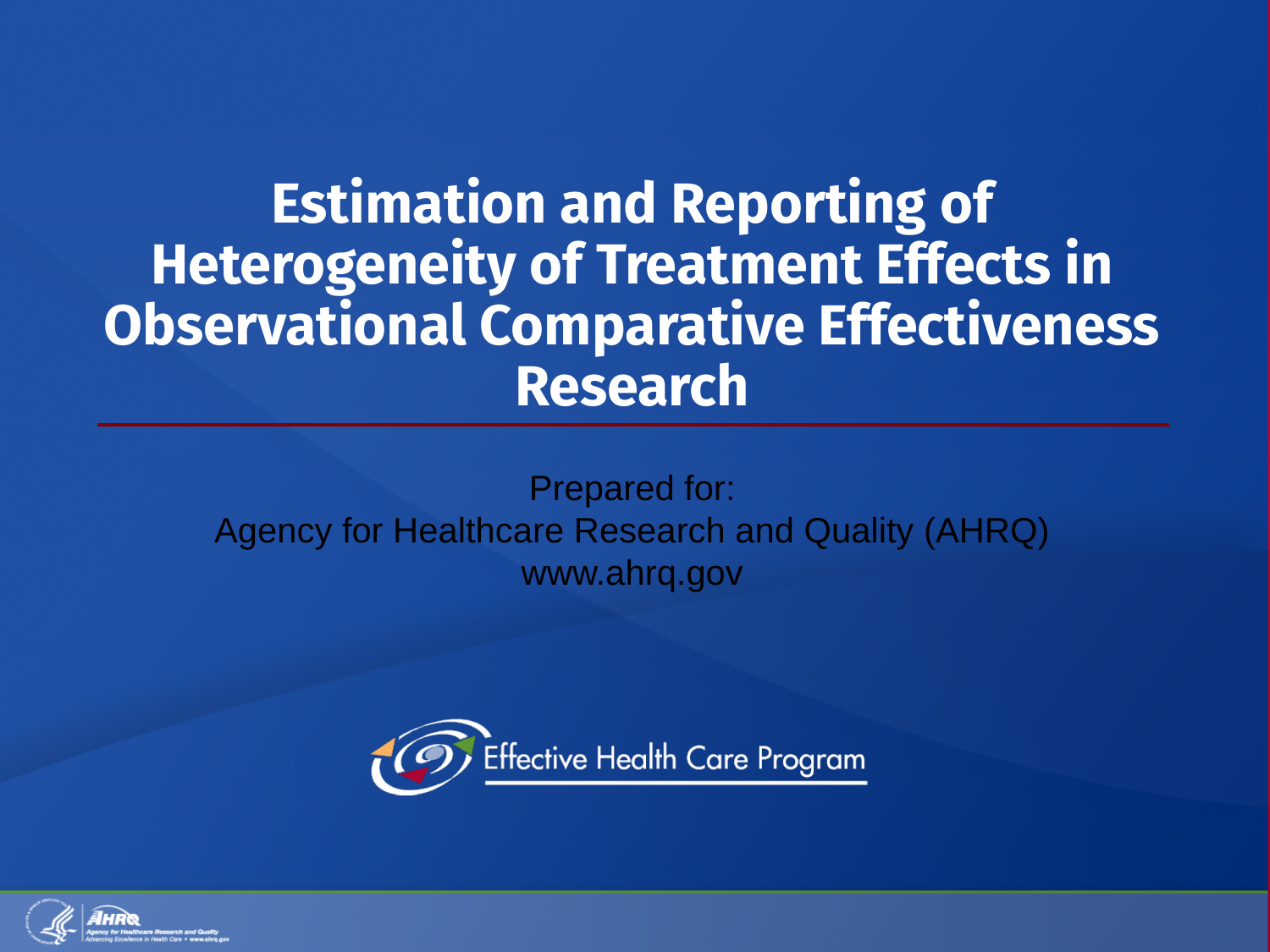

# Estimation and Reporting of Heterogeneity of Treatment Effects in Observational Comparative Effectiveness Research
Prepared for:
Agency for Healthcare Research and Quality (AHRQ)
www.ahrq.gov